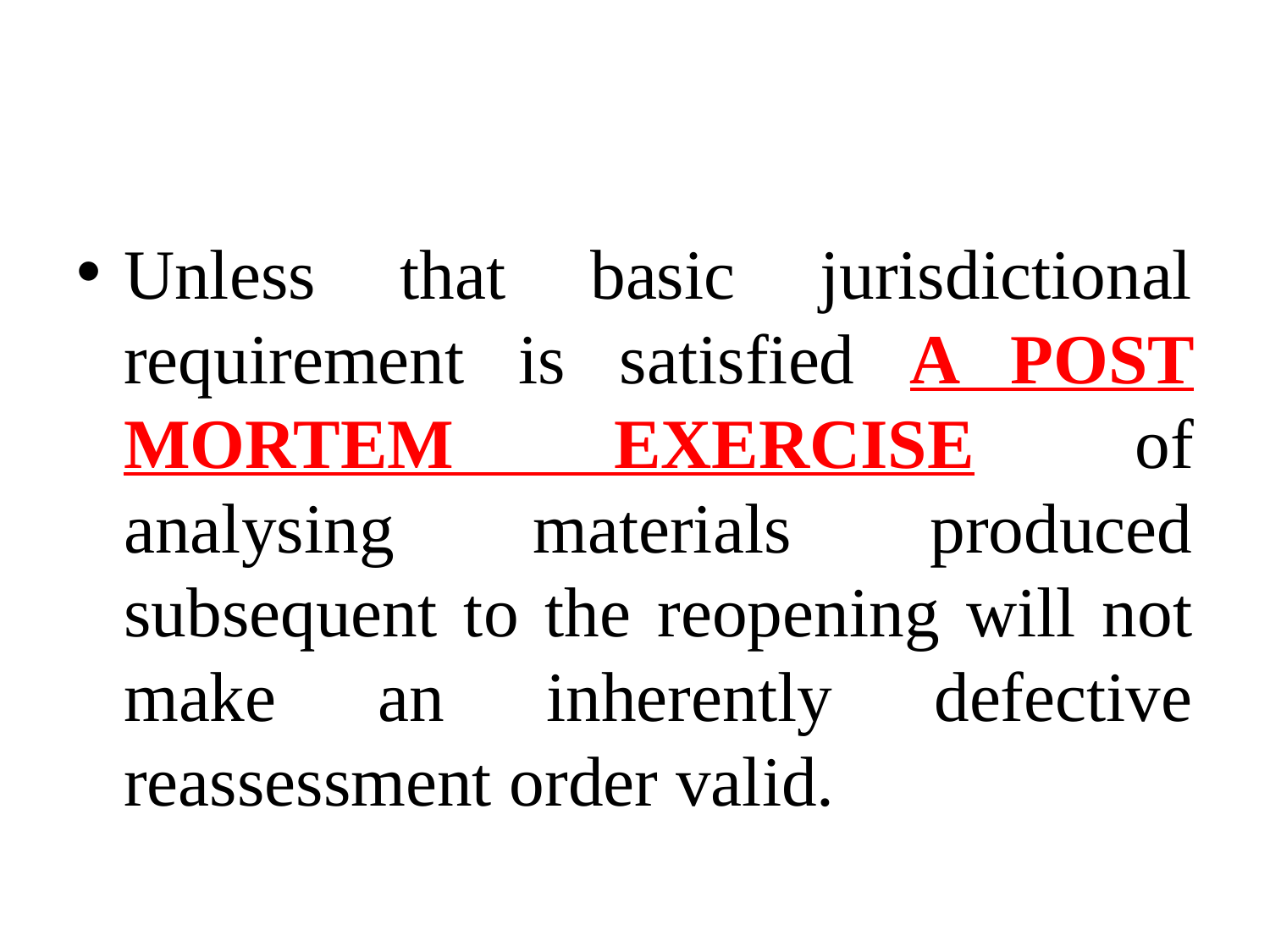

#
Unless that basic jurisdictional requirement is satisfied A POST MORTEM EXERCISE of analysing materials produced subsequent to the reopening will not make an inherently defective reassessment order valid.